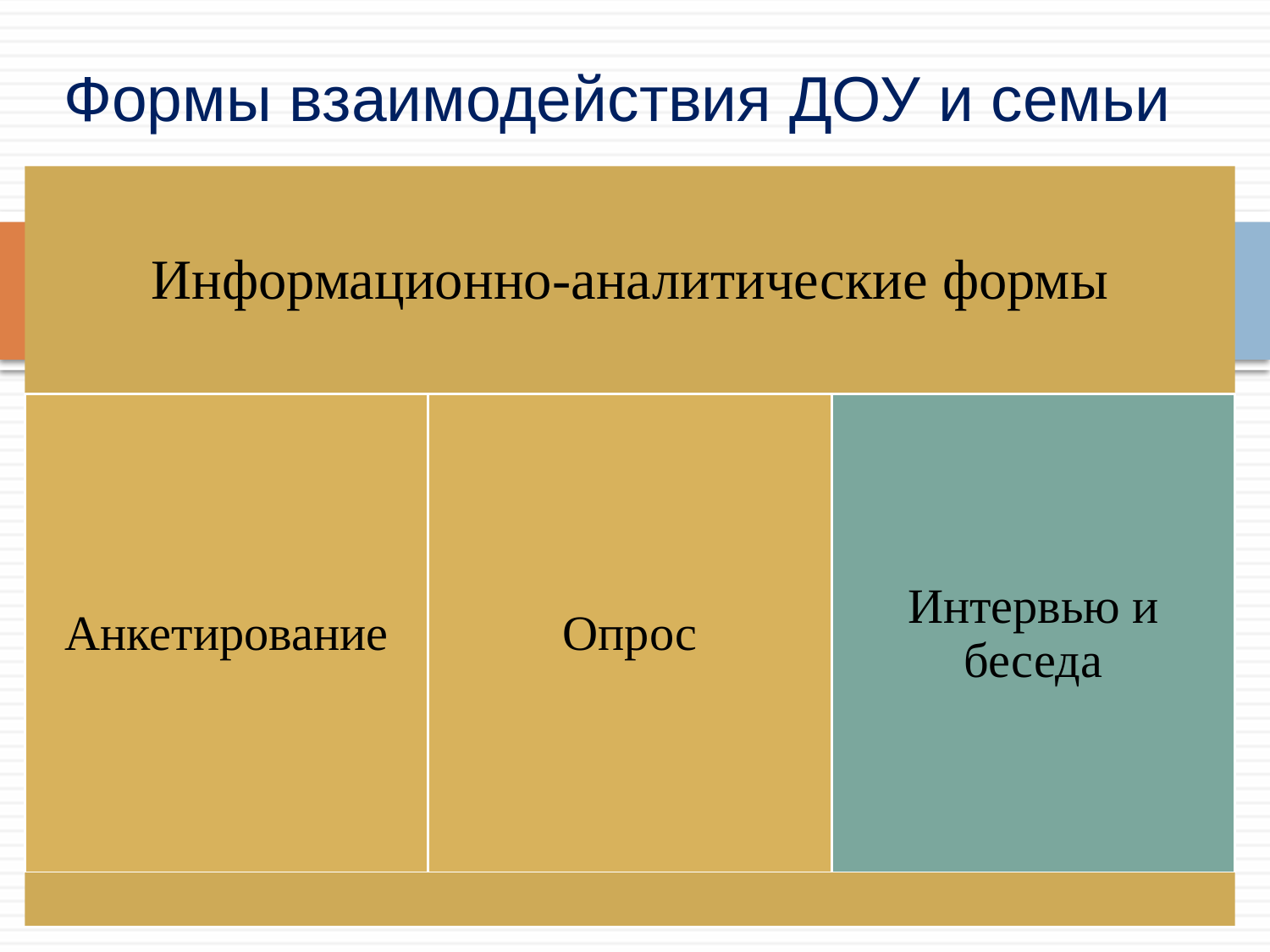

# Формы взаимодействия ДОУ и семьи
Информационно-аналитические формы
Анкетирование
Опрос
Интервью и беседа